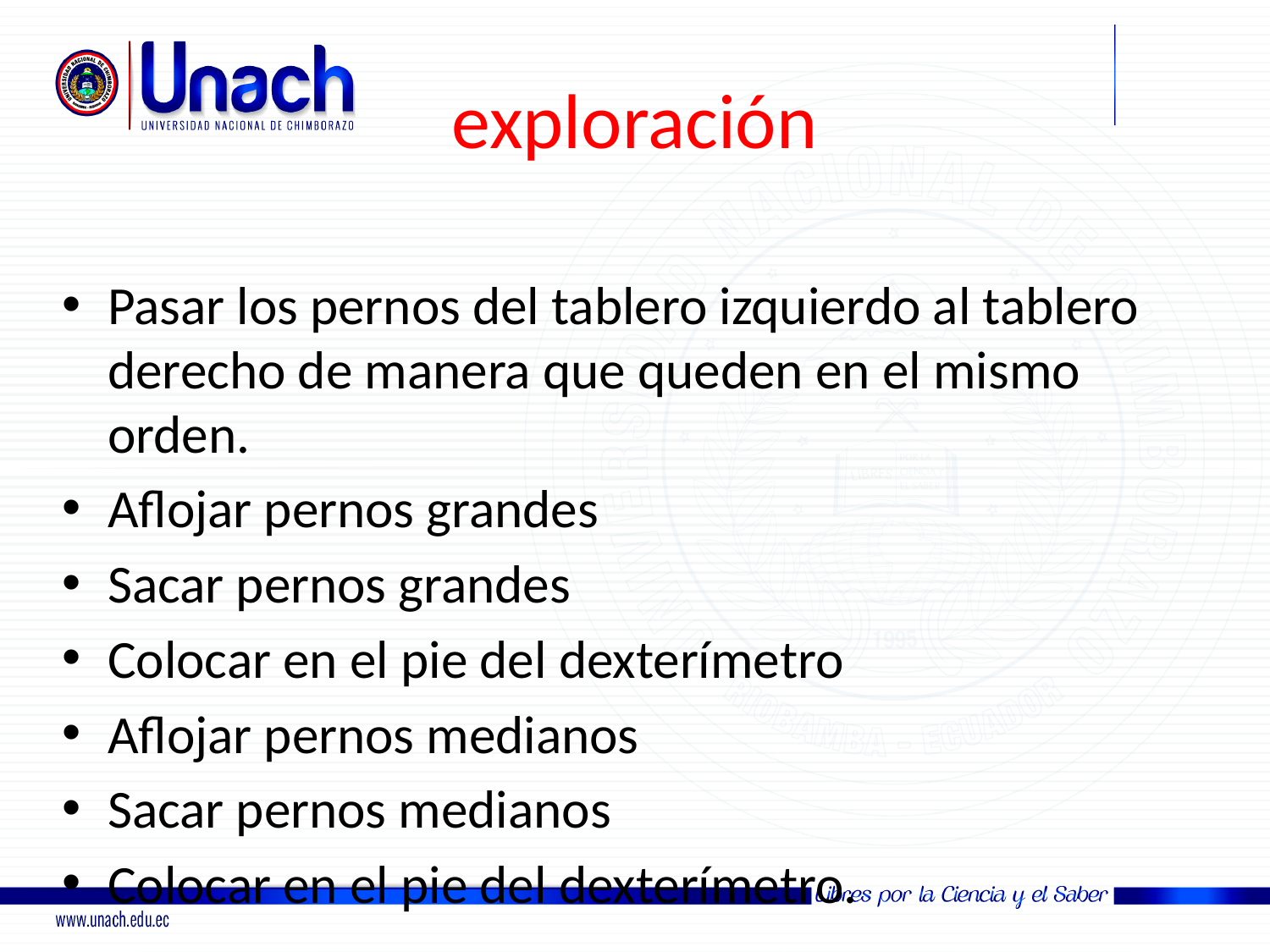

# exploración
Pasar los pernos del tablero izquierdo al tablero derecho de manera que queden en el mismo orden.
Aflojar pernos grandes
Sacar pernos grandes
Colocar en el pie del dexterímetro
Aflojar pernos medianos
Sacar pernos medianos
Colocar en el pie del dexterímetro.